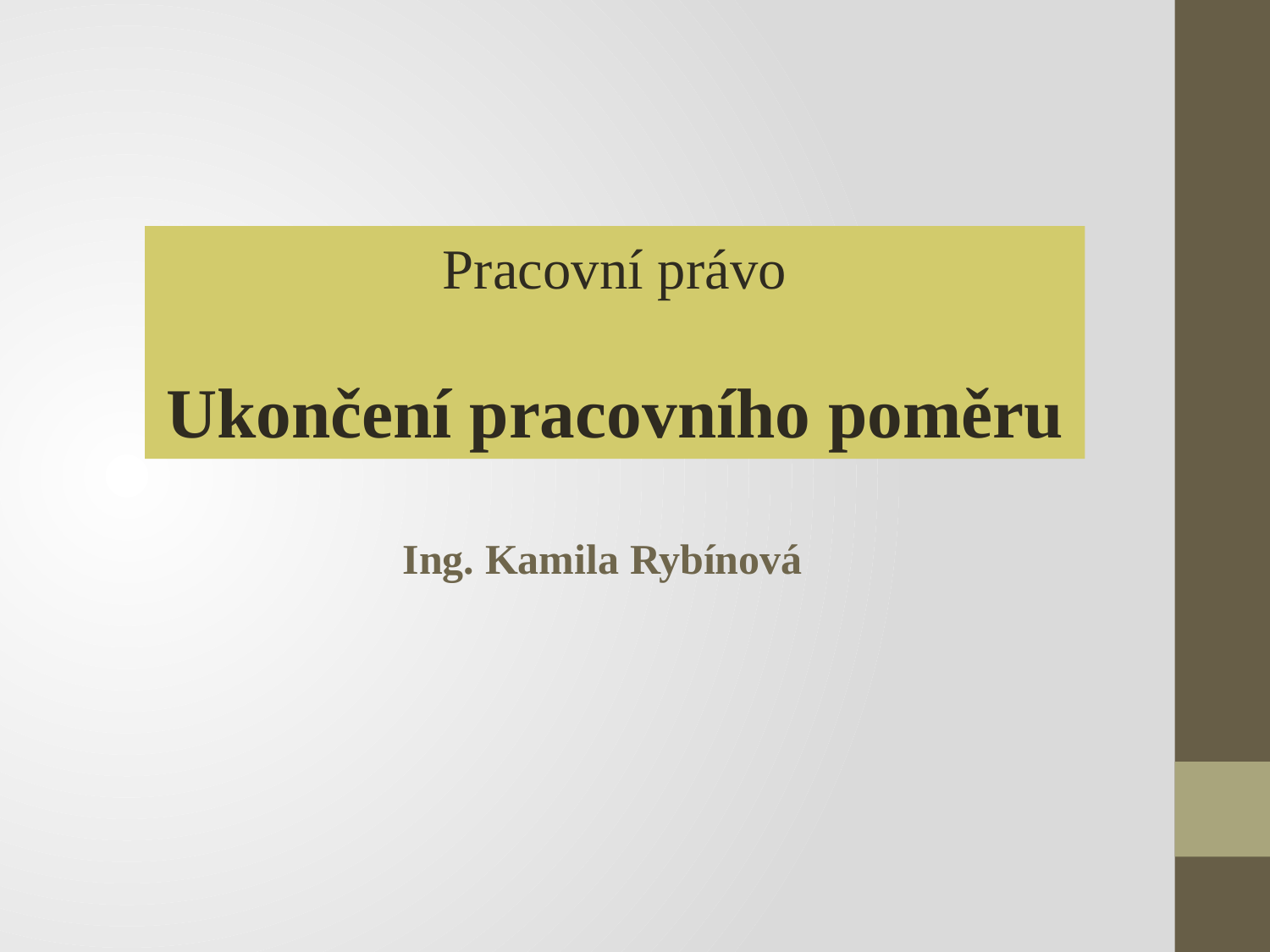

Pracovní právo

Ukončení pracovního poměru

Ing. Kamila Rybínová